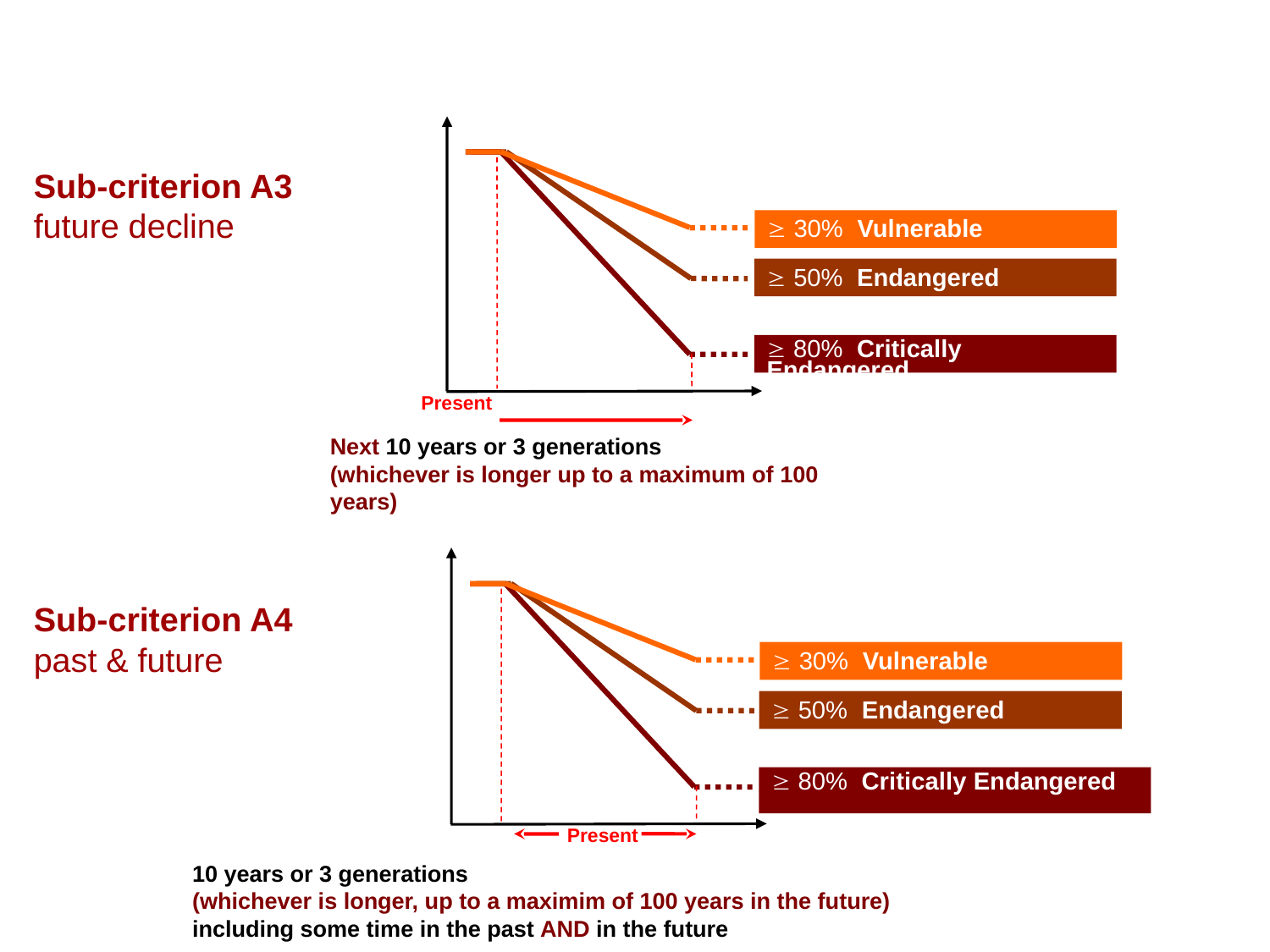

≥ 80%  Critically Endangered

≥ 30%  Vulnerable

Present

Next 10 years or 3 generations
(whichever is longer up to a maximum of 100 years)

≥ 50%  Endangered
Sub-criterion A3
future decline

≥ 30%  Vulnerable

≥ 50%  Endangered

≥ 80%  Critically Endangered

Present

10 years or 3 generations
(whichever is longer, up to a maximim of 100 years in the future)
including some time in the past AND in the future
Sub-criterion A4
past & future